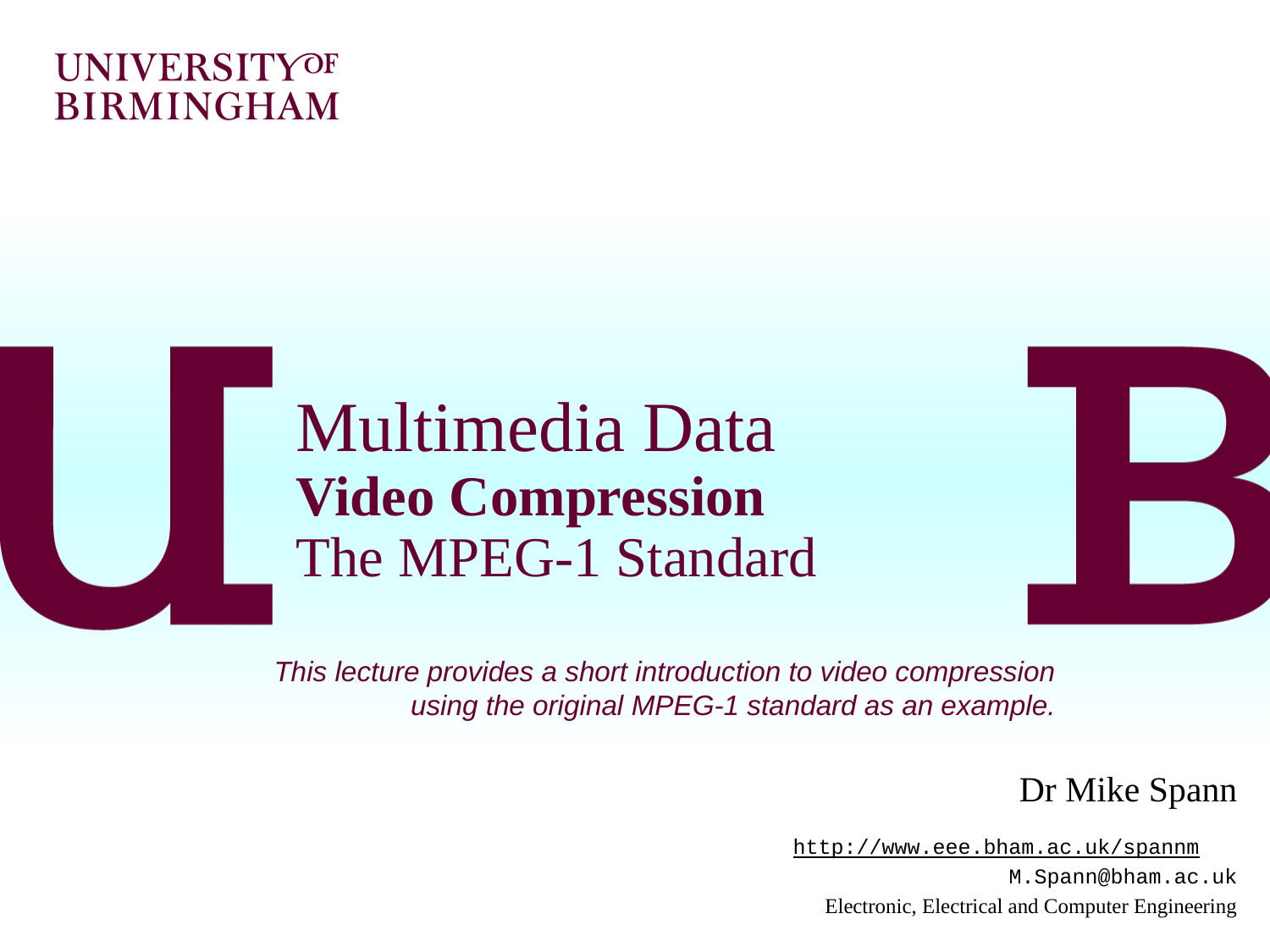

# Multimedia Data Video Compression The MPEG-1 Standard

This lecture provides a short introduction to video compression using the original MPEG-1 standard as an example.

Dr Mike Spann

http://www.eee.bham.ac.uk/spannm
M.Spann@bham.ac.uk
Electronic, Electrical and Computer Engineering